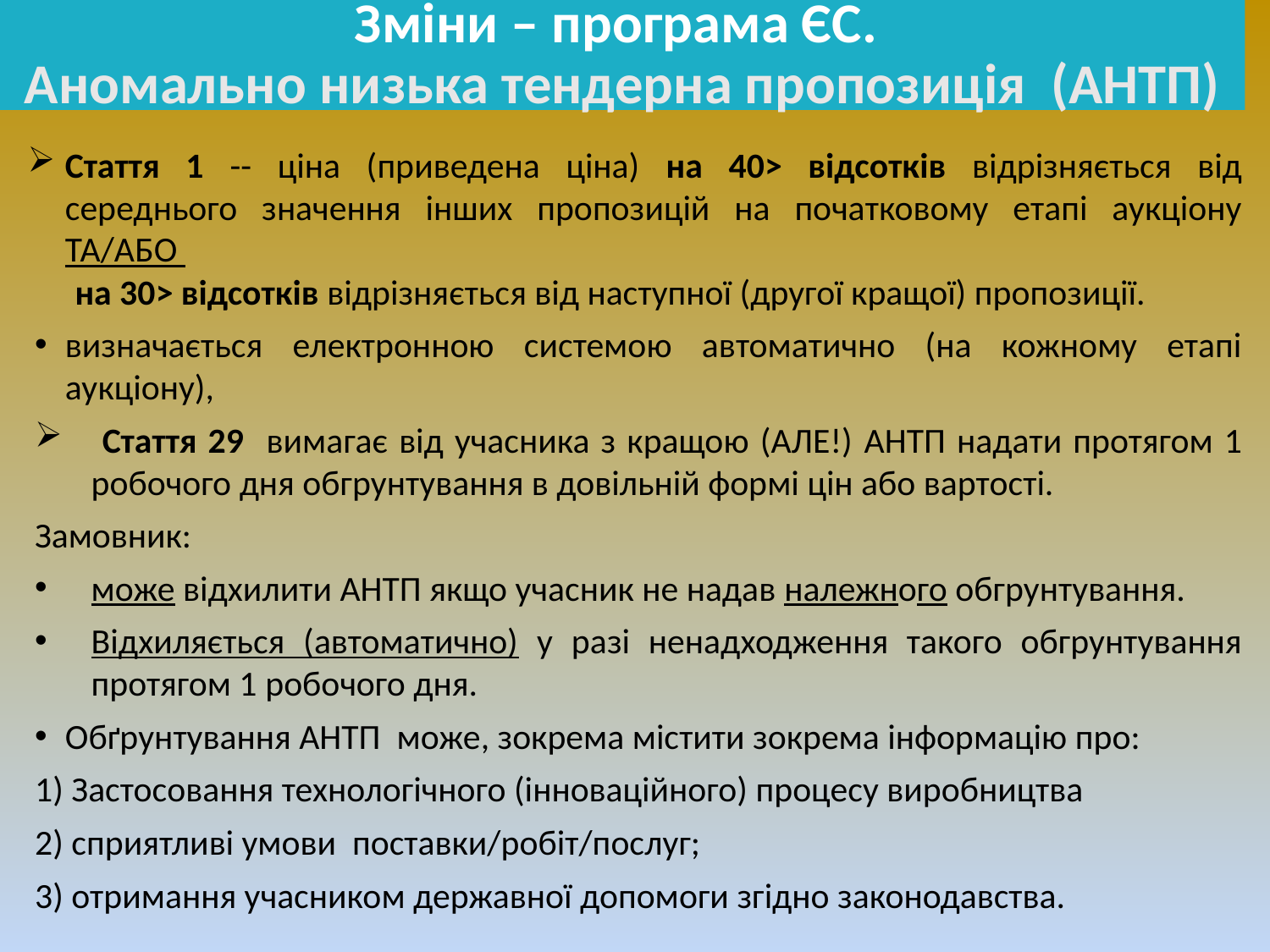

# Зміни – програма ЄС. Аномально низька тендерна пропозиція  (АНТП)
Стаття 1 -- ціна (приведена ціна) на 40> відсотків відрізняється від середнього значення інших пропозицій на початковому етапі аукціону ТА/АБО
     на 30> відсотків відрізняється від наступної (другої кращої) пропозиції.
визначається електронною системою автоматично (на кожному етапі аукціону),
 Стаття 29  вимагає від учасника з кращою (АЛЕ!) АНТП надати протягом 1 робочого дня обгрунтування в довільній формі цін або вартості.
Замовник:
може відхилити АНТП якщо учасник не надав належного обгрунтування.
Відхиляється (автоматично) у разі ненадходження такого обгрунтування протягом 1 робочого дня.
Обґрунтування АНТП  може, зокрема містити зокрема інформацію про:
1) Застосовання технологічного (інноваційного) процесу виробництва
2) сприятливі умови  поставки/робіт/послуг;
3) отримання учасником державної допомоги згідно законодавства.